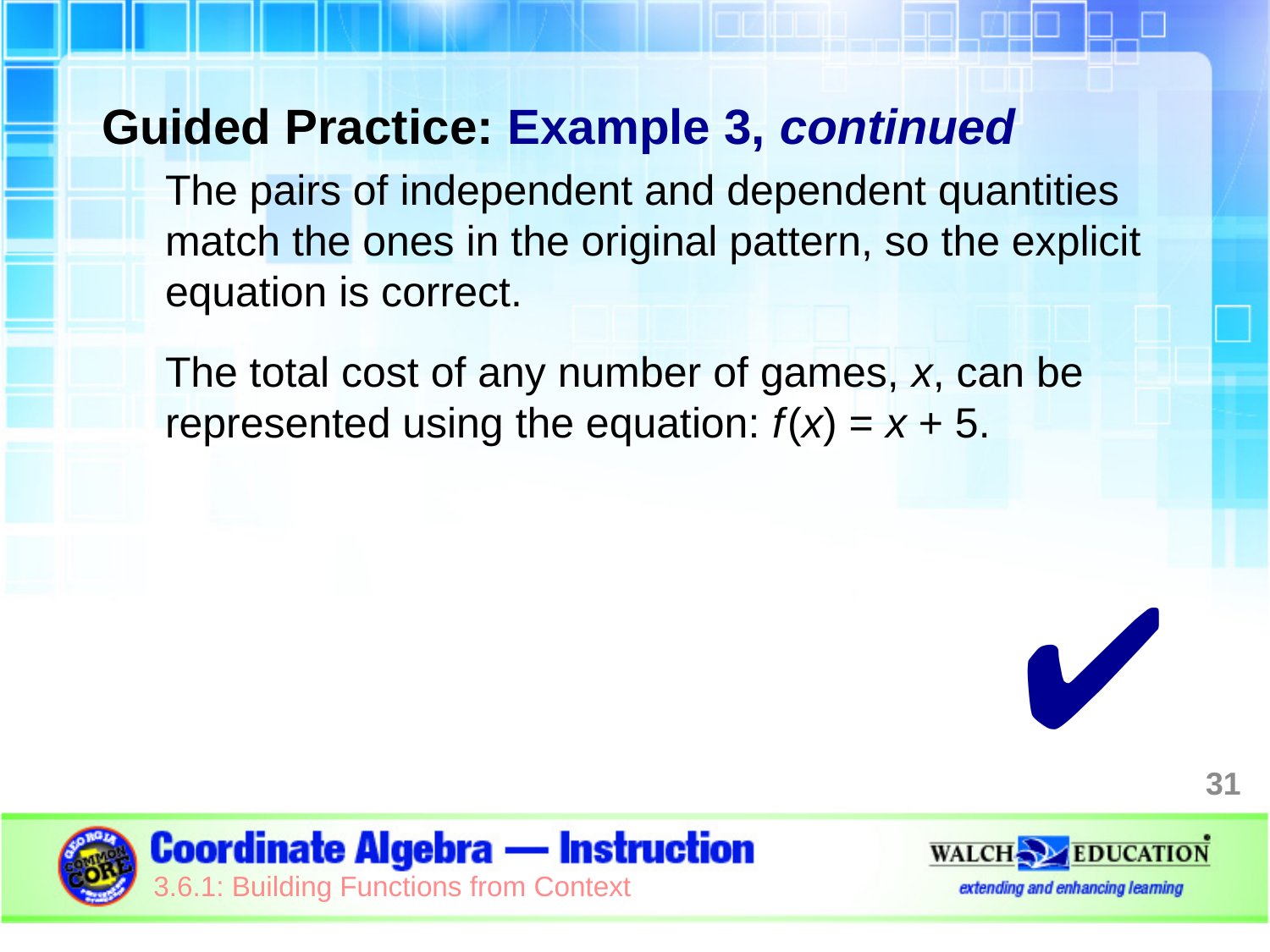

Guided Practice: Example 3, continued
The pairs of independent and dependent quantities match the ones in the original pattern, so the explicit equation is correct.
The total cost of any number of games, x, can be represented using the equation: f (x) = x + 5.
✔
31
3.6.1: Building Functions from Context